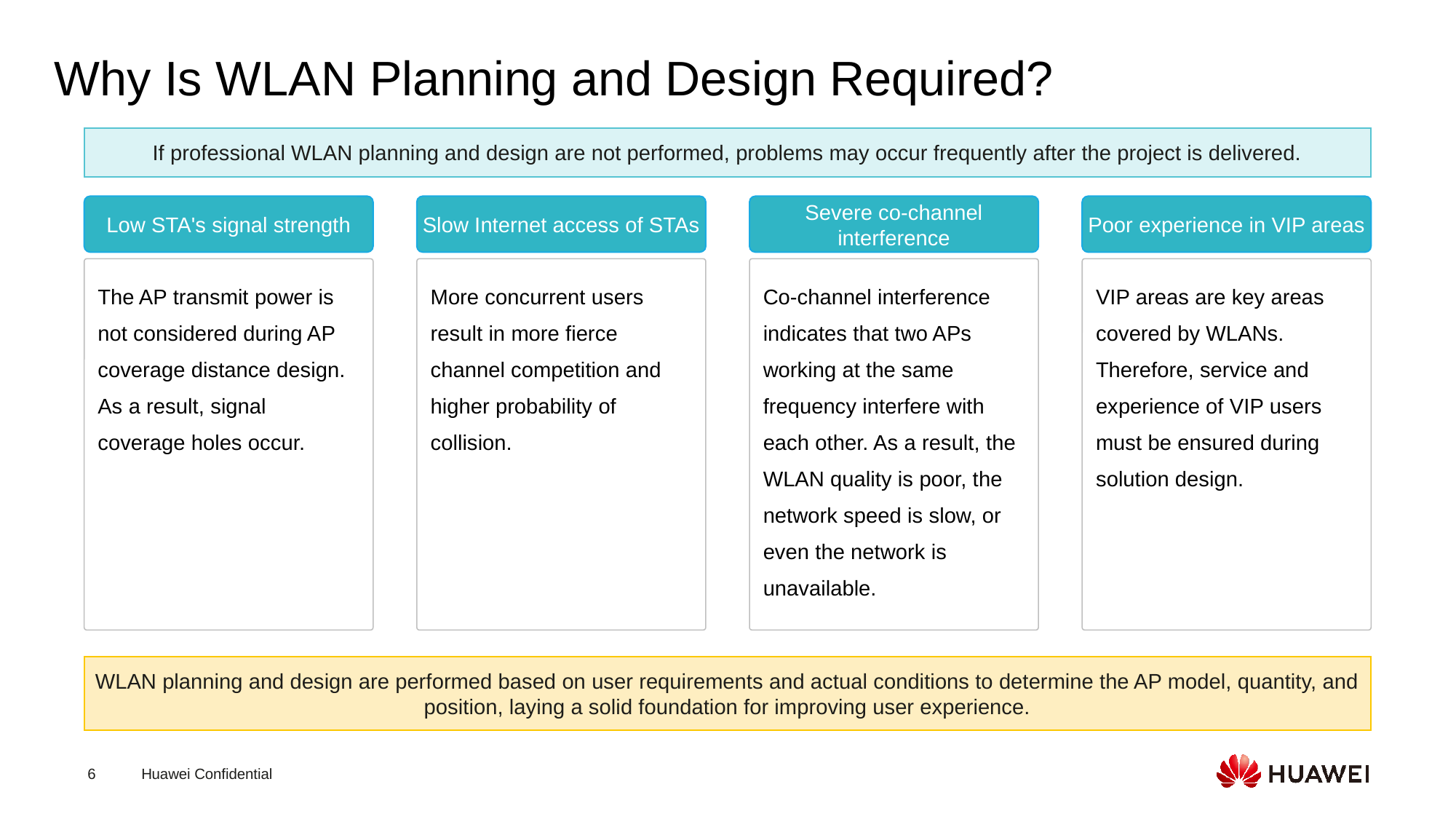

# Why Is WLAN Planning and Design Required?
If professional WLAN planning and design are not performed, problems may occur frequently after the project is delivered.
Low STA's signal strength
Slow Internet access of STAs
Severe co-channel interference
Poor experience in VIP areas
The AP transmit power is not considered during AP coverage distance design. As a result, signal coverage holes occur.
More concurrent users result in more fierce channel competition and higher probability of collision.
Co-channel interference indicates that two APs working at the same frequency interfere with each other. As a result, the WLAN quality is poor, the network speed is slow, or even the network is unavailable.
VIP areas are key areas covered by WLANs. Therefore, service and experience of VIP users must be ensured during solution design.
WLAN planning and design are performed based on user requirements and actual conditions to determine the AP model, quantity, and position, laying a solid foundation for improving user experience.